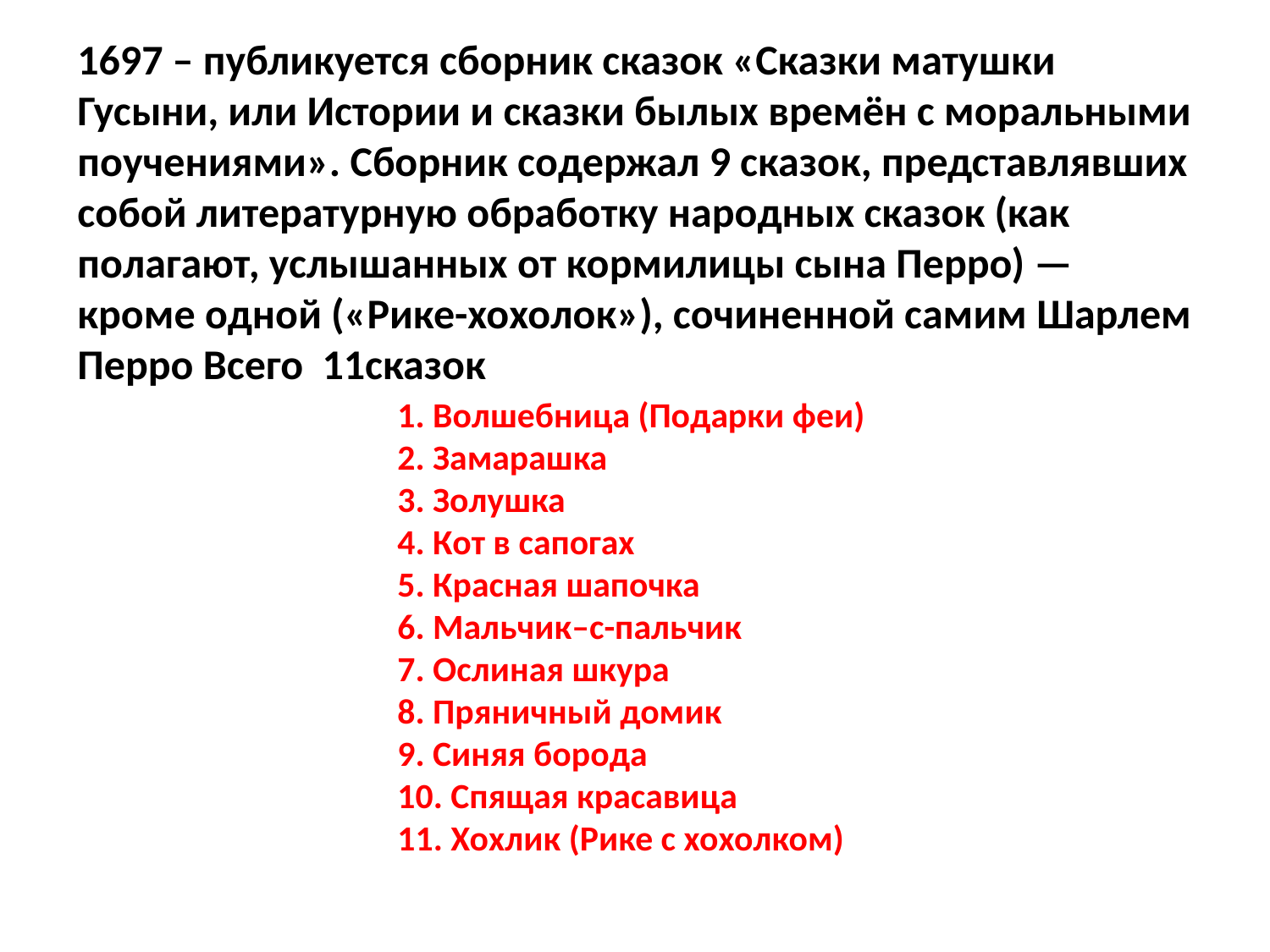

1697 – публикуется сборник сказок «Сказки матушки Гусыни, или Истории и сказки былых времён с моральными поучениями». Сборник содержал 9 сказок, представлявших собой литературную обработку народных сказок (как полагают, услышанных от кормилицы сына Перро) — кроме одной («Рике-хохолок»), сочиненной самим Шарлем Перро Всего  11сказок
1. Волшебница (Подарки феи)
2. Замарашка
3. Золушка
4. Кот в сапогах
5. Красная шапочка
6. Мальчик–с-пальчик
7. Ослиная шкура
8. Пряничный домик
9. Синяя борода
10. Спящая красавица
11. Хохлик (Рике с хохолком)